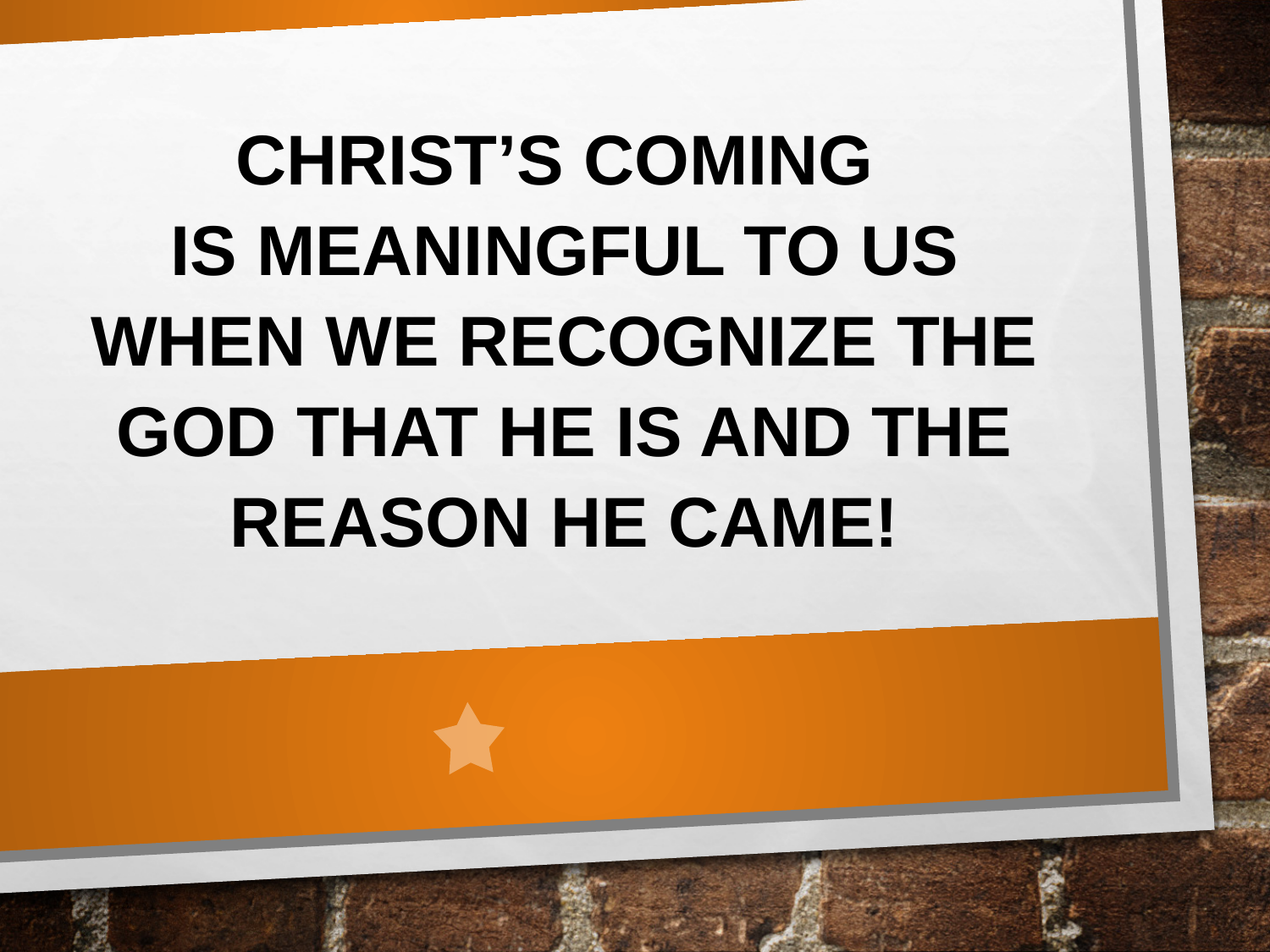

CHRIST’S COMING
IS MEANINGFUL TO US WHEN WE RECOGNIZE THE GOD THAT HE IS AND THE REASON HE CAME!